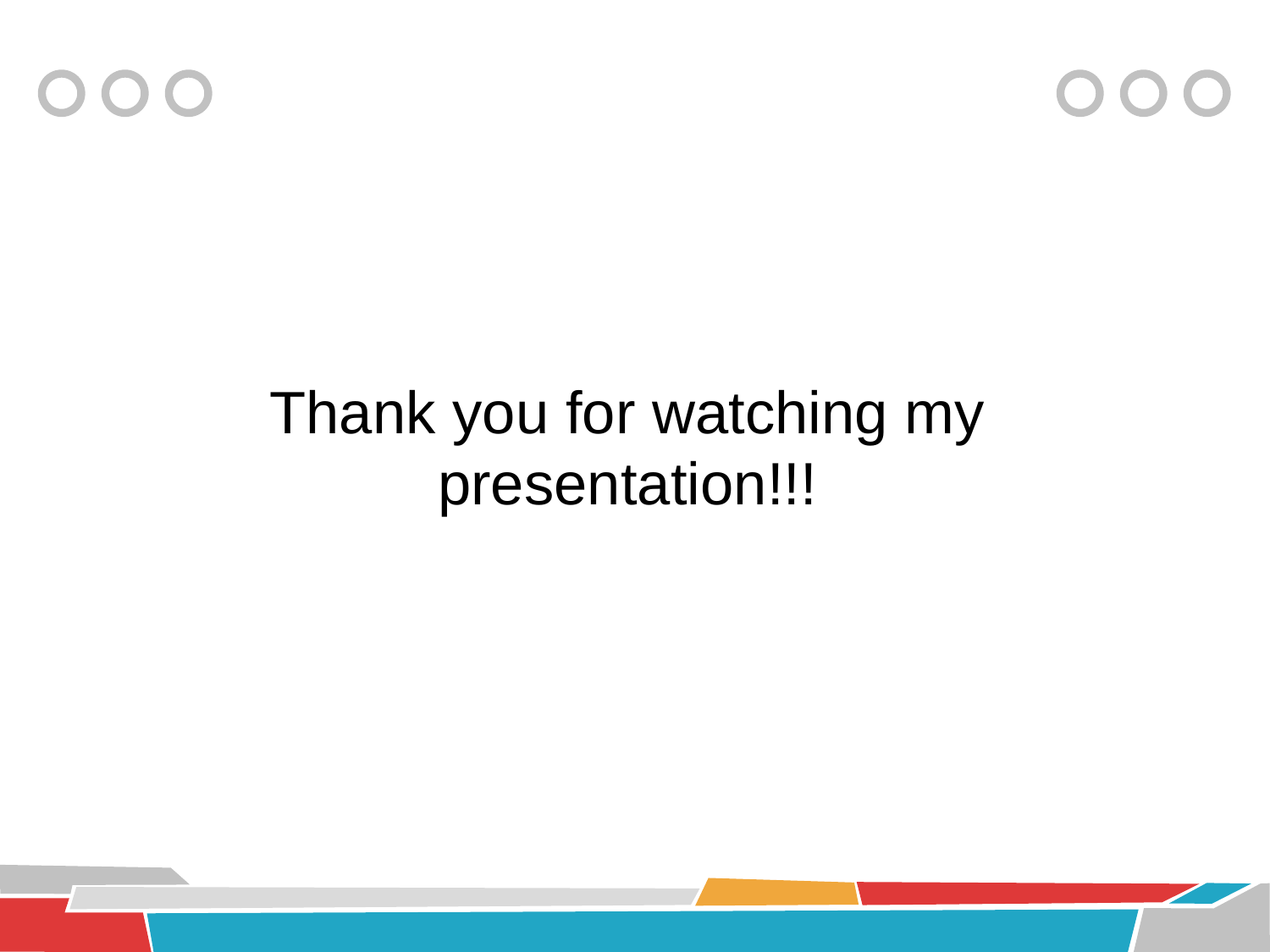

# Thank you for watching my presentation!!!